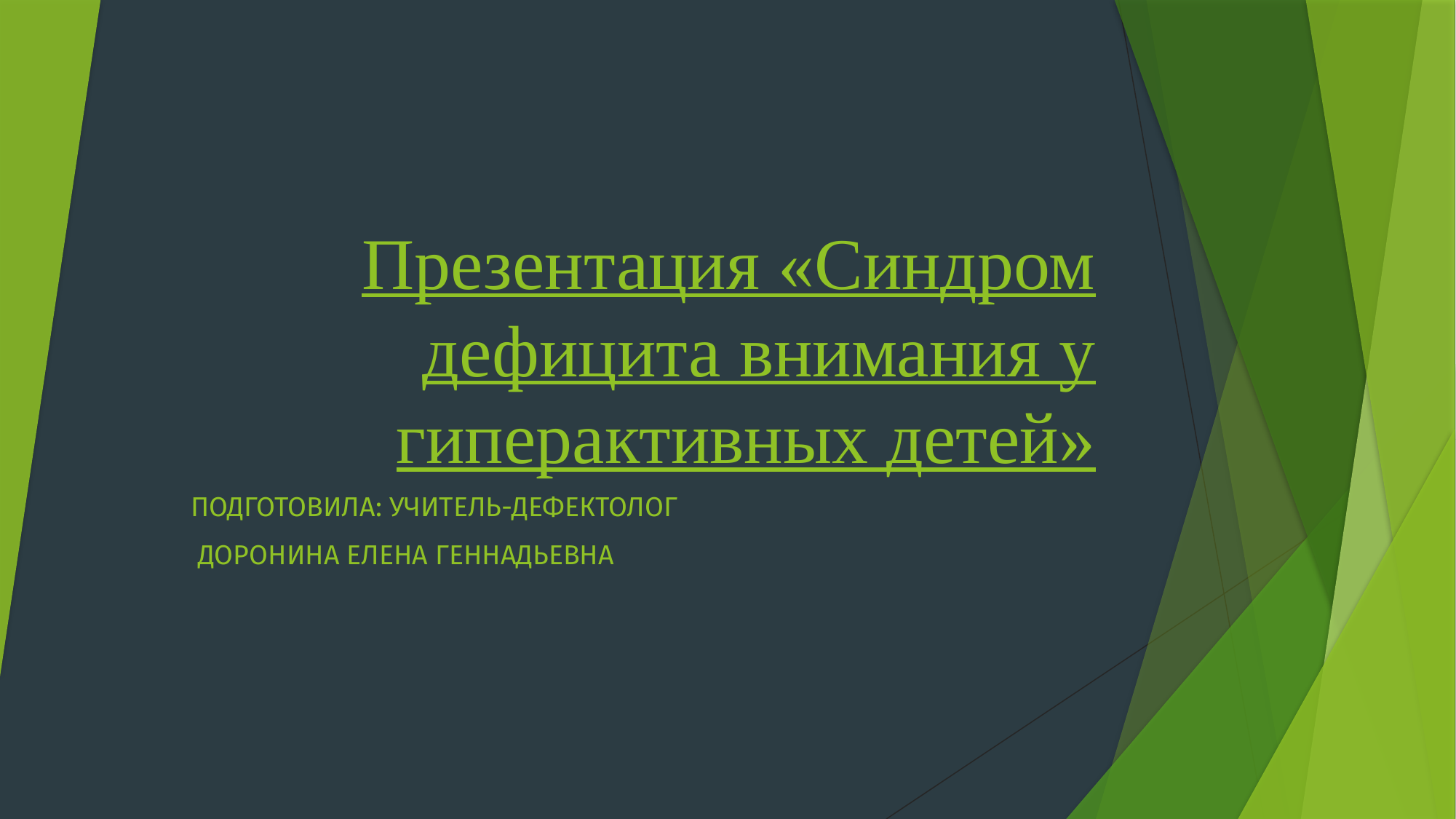

# Презентация «Синдром дефицита внимания у гиперактивных детей»
ПОДГОТОВИЛА: УЧИТЕЛЬ-ДЕФЕКТОЛОГ
 ДОРОНИНА ЕЛЕНА ГЕННАДЬЕВНА